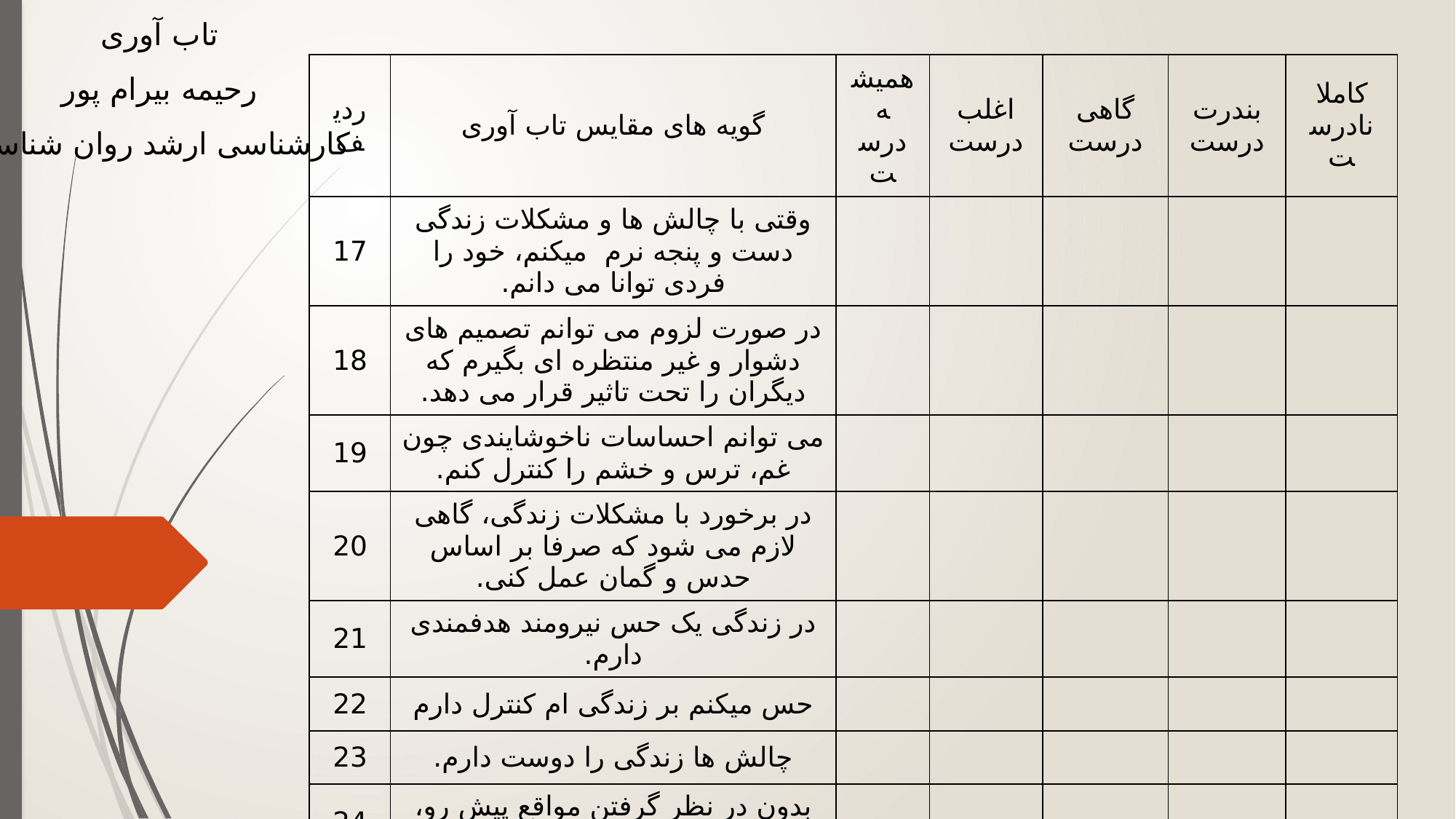

تاب آوری
رحیمه بیرام پور
کارشناسی ارشد روان شناسی
| ردیف | گویه های مقایس تاب آوری | همیشه درست | اغلب درست | گاهی درست | بندرت درست | کاملا نادرست |
| --- | --- | --- | --- | --- | --- | --- |
| 17 | وقتی با چالش ها و مشکلات زندگی دست و پنجه نرم میکنم، خود را فردی توانا می دانم. |  |  |  |  |  |
| 18 | در صورت لزوم می توانم تصمیم های دشوار و غیر منتظره ای بگیرم که دیگران را تحت تاثیر قرار می دهد. |  |  |  |  |  |
| 19 | می توانم احساسات ناخوشایندی چون غم، ترس و خشم را کنترل کنم. |  |  |  |  |  |
| 20 | در برخورد با مشکلات زندگی، گاهی لازم می شود که صرفا بر اساس حدس و گمان عمل کنی. |  |  |  |  |  |
| 21 | در زندگی یک حس نیرومند هدفمندی دارم. |  |  |  |  |  |
| 22 | حس میکنم بر زندگی ام کنترل دارم |  |  |  |  |  |
| 23 | چالش ها زندگی را دوست دارم. |  |  |  |  |  |
| 24 | بدون در نظر گرفتن مواقع پیش رو، برای رسیدن به اهدافم تلاش میکنم. |  |  |  |  |  |
| 25 | به خاطر پیشرفت هایم به خودم می بالم. |  |  |  |  |  |